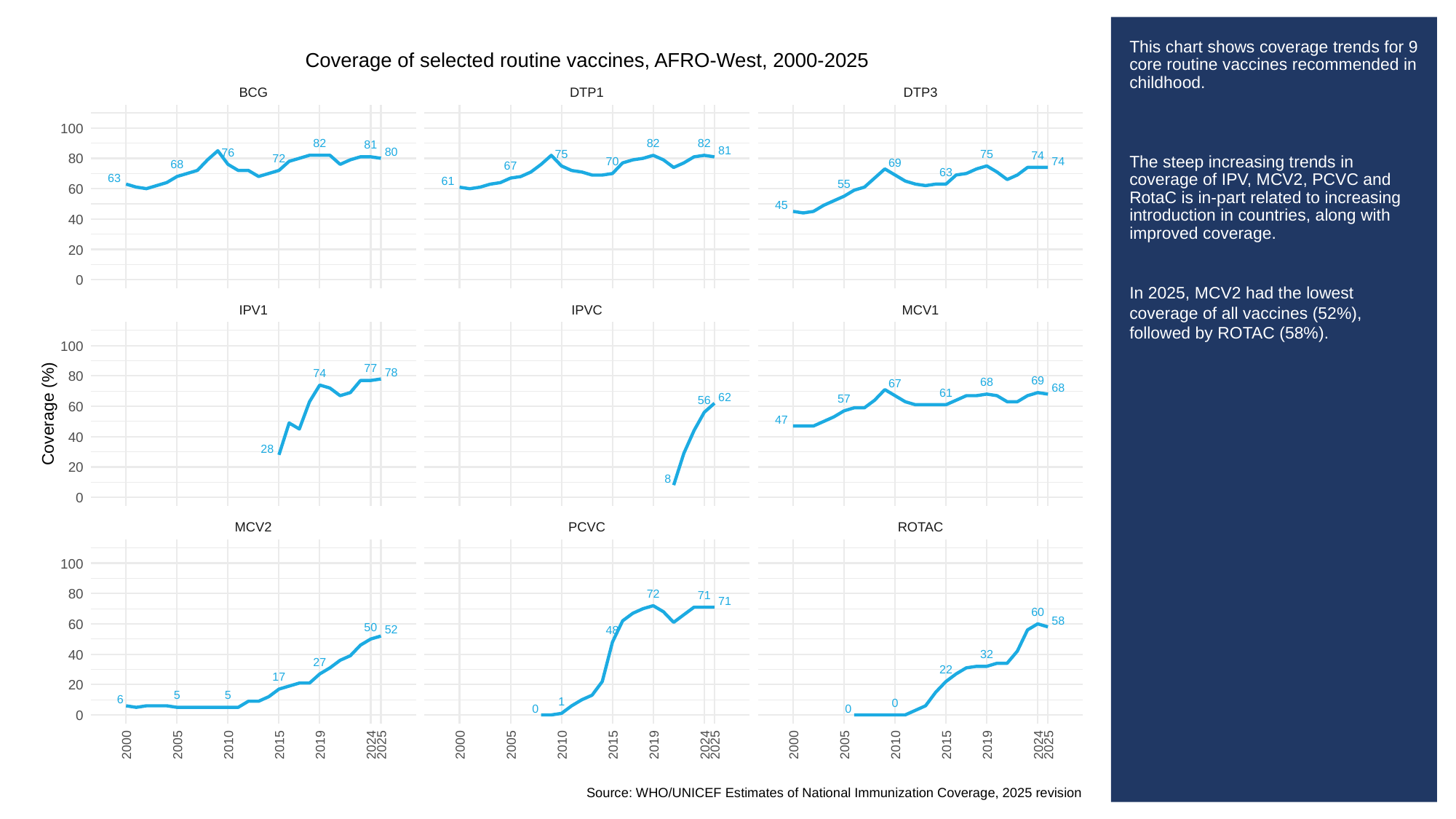

# This chart shows coverage trends for 9 core routine vaccines recommended in childhood.

The steep increasing trends in coverage of IPV, MCV2, PCVC and RotaC is in-part related to increasing introduction in countries, along with improved coverage.

In 2025, MCV2 had the lowest coverage of all vaccines (52%), followed by ROTAC (58%).

Coverage of selected routine vaccines, AFRO-West, 2000-2025
BCG
DTP1
DTP3

100

82
82
82
81

81
80
76
75
75

74
80
72

74
70

69
68
67

63
63

61
55
60

45

40

20

0

IPV1
IPVC
MCV1

100

77
78
74
80

69
68

67
68
61

62
57
56
60

Coverage (%)
47

40

28

20

8

0

MCV2
PCVC
ROTAC

100

80
72
71

71

60

58
60
50

52
48

40
32

27
22

17
20

5
5
6
1
0

0
0
0

2000
2005
2010
2015
2019
2024
2025
2000
2005
2010
2015
2019
2024
2025
2000
2005
2010
2015
2019
2024
2025
Source: WHO/UNICEF Estimates of National Immunization Coverage, 2025 revision